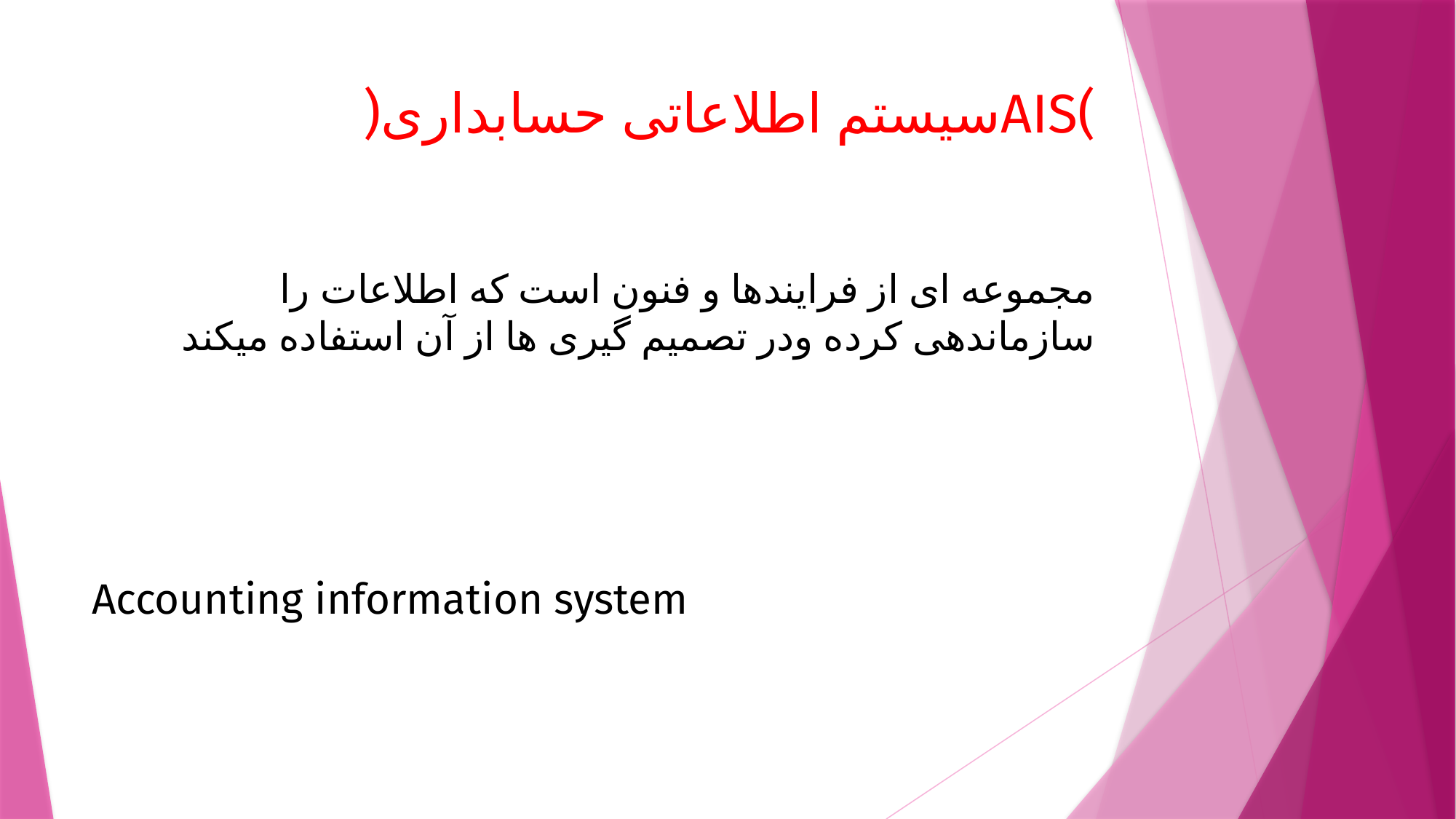

# )سیستم اطلاعاتی حسابداریAIS(
مجموعه ای از فرایندها و فنون است که اطلاعات را سازماندهی کرده ودر تصمیم گیری ها از آن استفاده میکند

Accounting information system